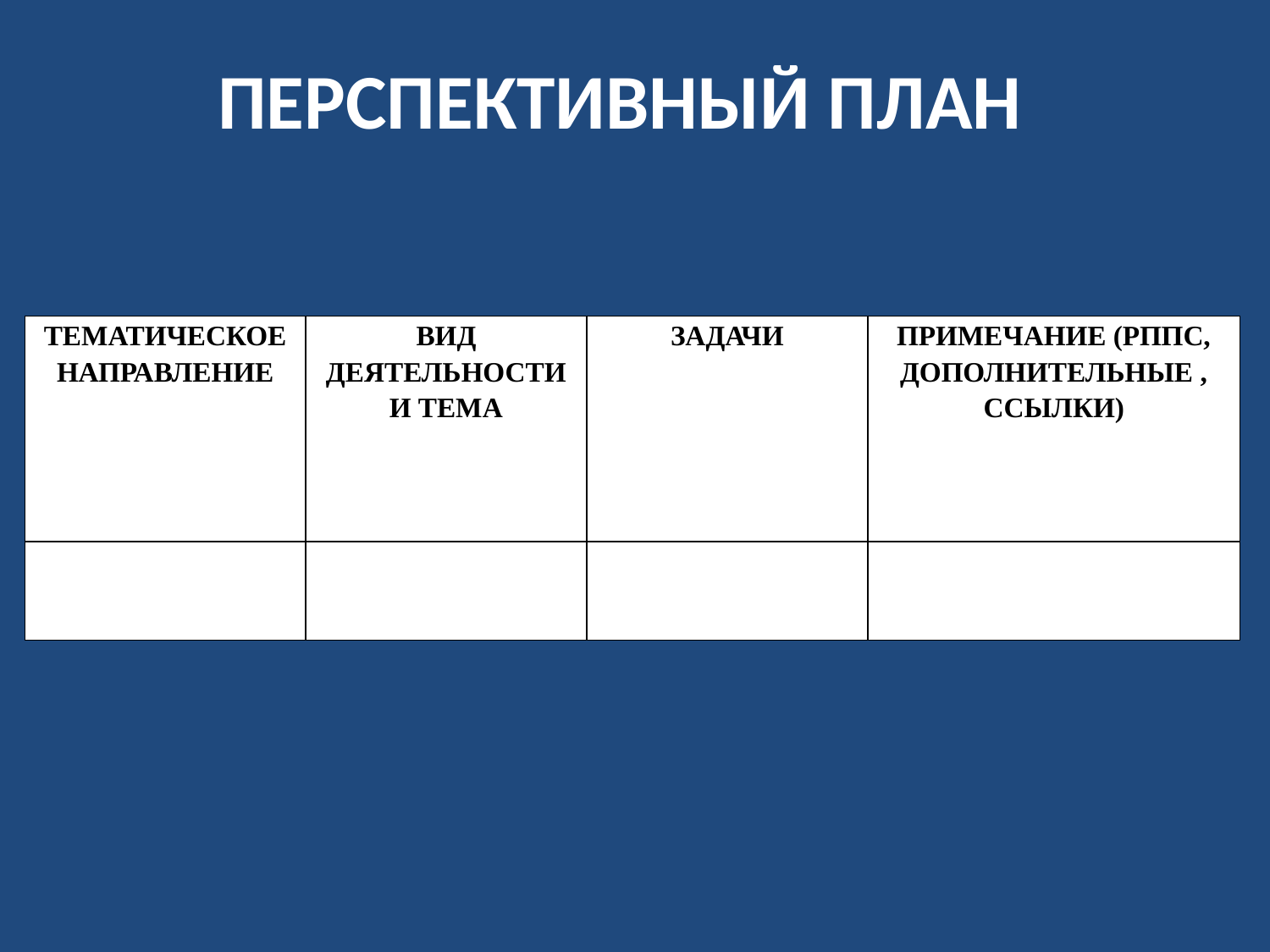

# ПЕРСПЕКТИВНЫЙ ПЛАН
| ТЕМАТИЧЕСКОЕ НАПРАВЛЕНИЕ | ВИД ДЕЯТЕЛЬНОСТИ И ТЕМА | ЗАДАЧИ | ПРИМЕЧАНИЕ (РППС, ДОПОЛНИТЕЛЬНЫЕ , ССЫЛКИ) |
| --- | --- | --- | --- |
|  |  |  |  |